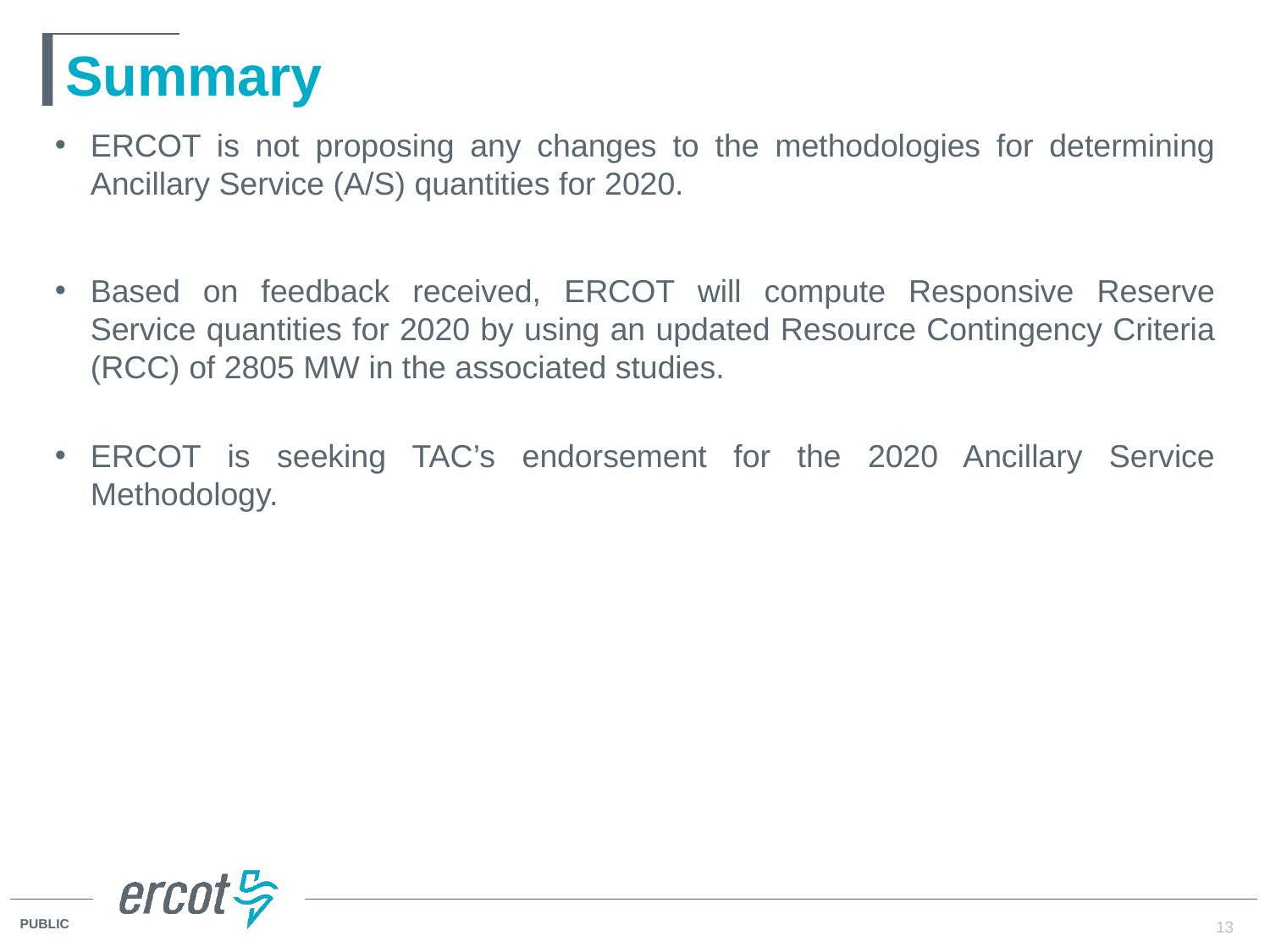

# Summary
ERCOT is not proposing any changes to the methodologies for determining Ancillary Service (A/S) quantities for 2020.

Based on feedback received, ERCOT will compute Responsive Reserve Service quantities for 2020 by using an updated Resource Contingency Criteria (RCC) of 2805 MW in the associated studies.

ERCOT is seeking TAC’s endorsement for the 2020 Ancillary Service Methodology.

13